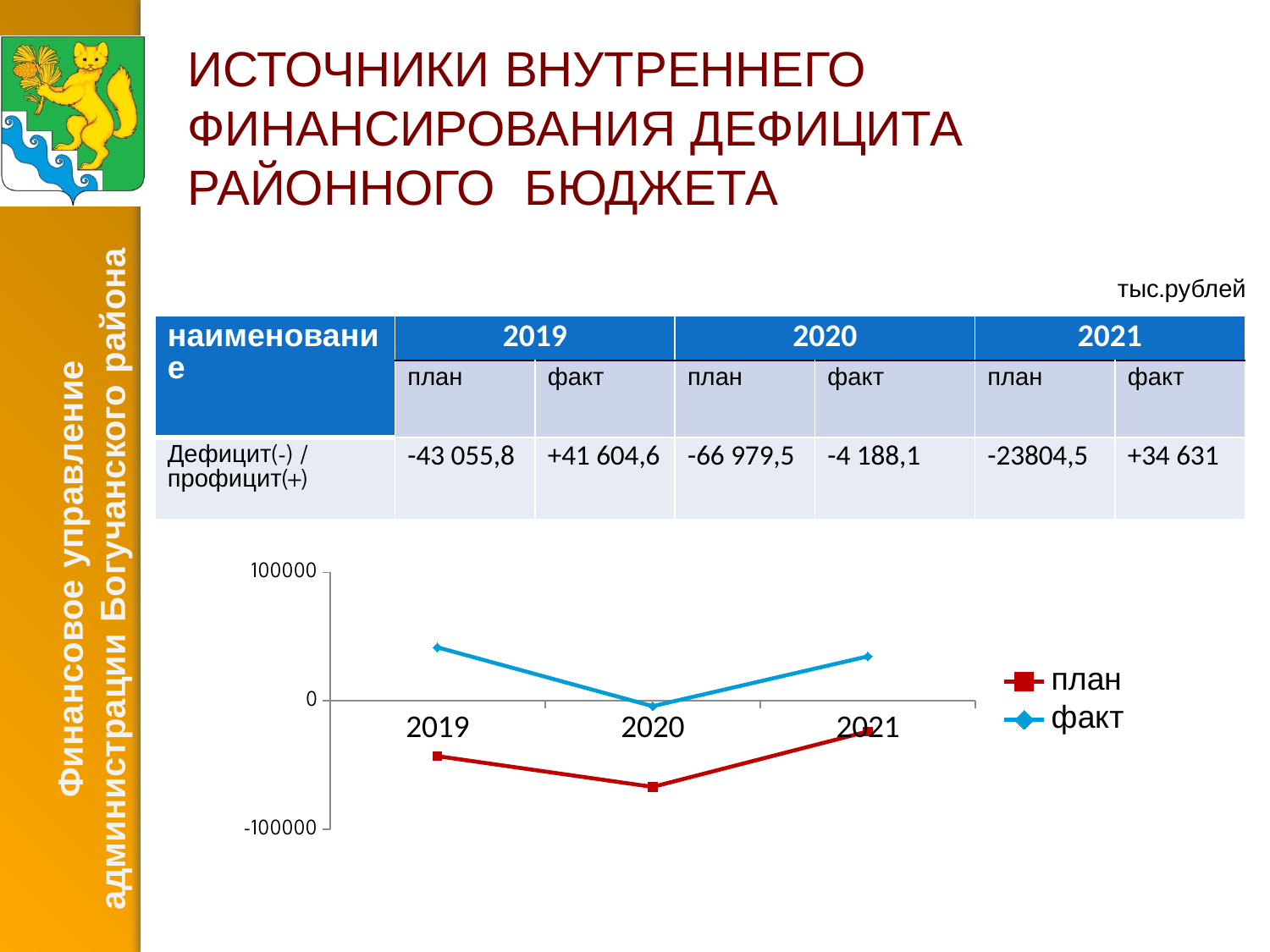

# ИСТОЧНИКИ ВНУТРЕННЕГО ФИНАНСИРОВАНИЯ ДЕФИЦИТА РАЙОННОГО  БЮДЖЕТА
тыс.рублей
| наименование | 2019 |  | 2020 |  | 2021 |  |
| --- | --- | --- | --- | --- | --- | --- |
|  | план | факт | план | факт | план | факт |
| Дефицит(-) / профицит(+) | -43 055,8 | +41 604,6 | -66 979,5 | -4 188,1 | -23804,5 | +34 631 |

### Chart

| Category | план | факт |
|---|---|---|
| 2019 | -43055.8 | 41604.6 |
| 2020 | -66979.5 | -4188.1 |
| 2021 | -23804.5 | 34631.0 |